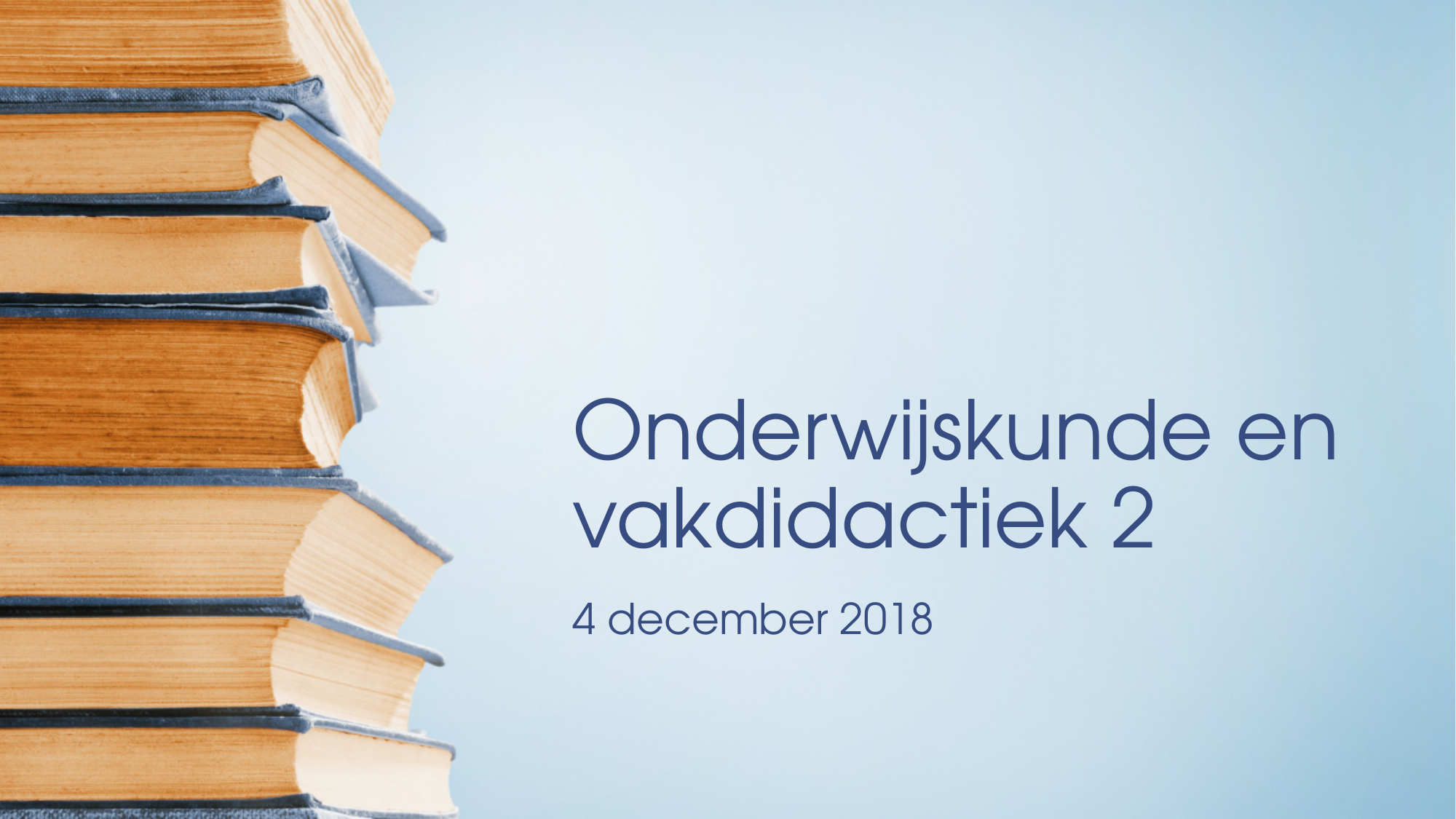

# Onderwijskunde en vakdidactiek 2
4 december 2018